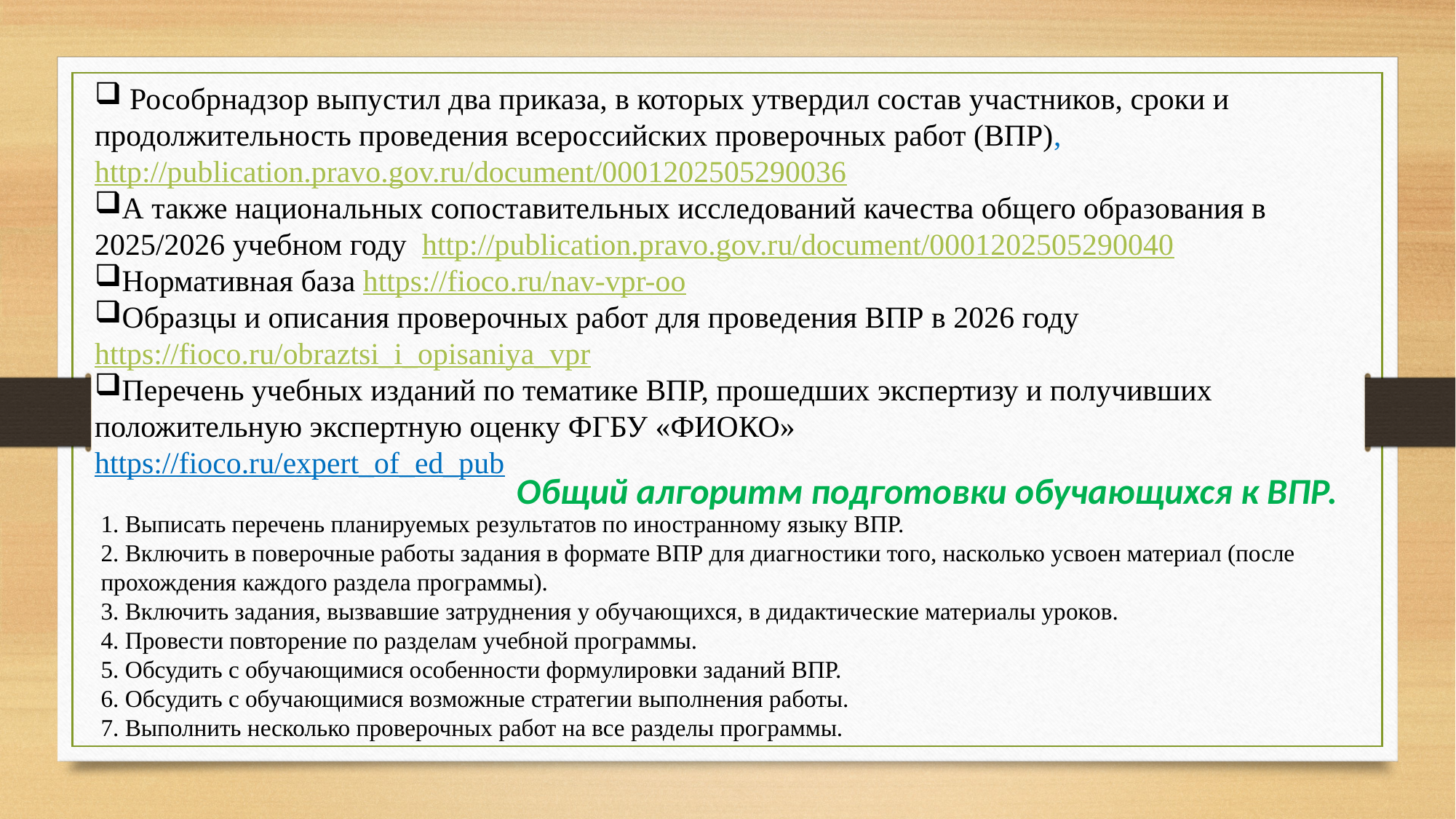

Рособрнадзор выпустил два приказа, в которых утвердил состав участников, сроки и продолжительность проведения всероссийских проверочных работ (ВПР), http://publication.pravo.gov.ru/document/0001202505290036
А также национальных сопоставительных исследований качества общего образования в 2025/2026 учебном году  http://publication.pravo.gov.ru/document/0001202505290040
Нормативная база https://fioco.ru/nav-vpr-oo
Образцы и описания проверочных работ для проведения ВПР в 2026 году https://fioco.ru/obraztsi_i_opisaniya_vpr
Перечень учебных изданий по тематике ВПР, прошедших экспертизу и получивших положительную экспертную оценку ФГБУ «ФИОКО»
https://fioco.ru/expert_of_ed_pub
Общий алгоритм подготовки обучающихся к ВПР.
1. Выписать перечень планируемых результатов по иностранному языку ВПР.
2. Включить в поверочные работы задания в формате ВПР для диагностики того, насколько усвоен материал (после прохождения каждого раздела программы).
3. Включить задания, вызвавшие затруднения у обучающихся, в дидактические материалы уроков.
4. Провести повторение по разделам учебной программы.
5. Обсудить с обучающимися особенности формулировки заданий ВПР.
6. Обсудить с обучающимися возможные стратегии выполнения работы.
7. Выполнить несколько проверочных работ на все разделы программы.